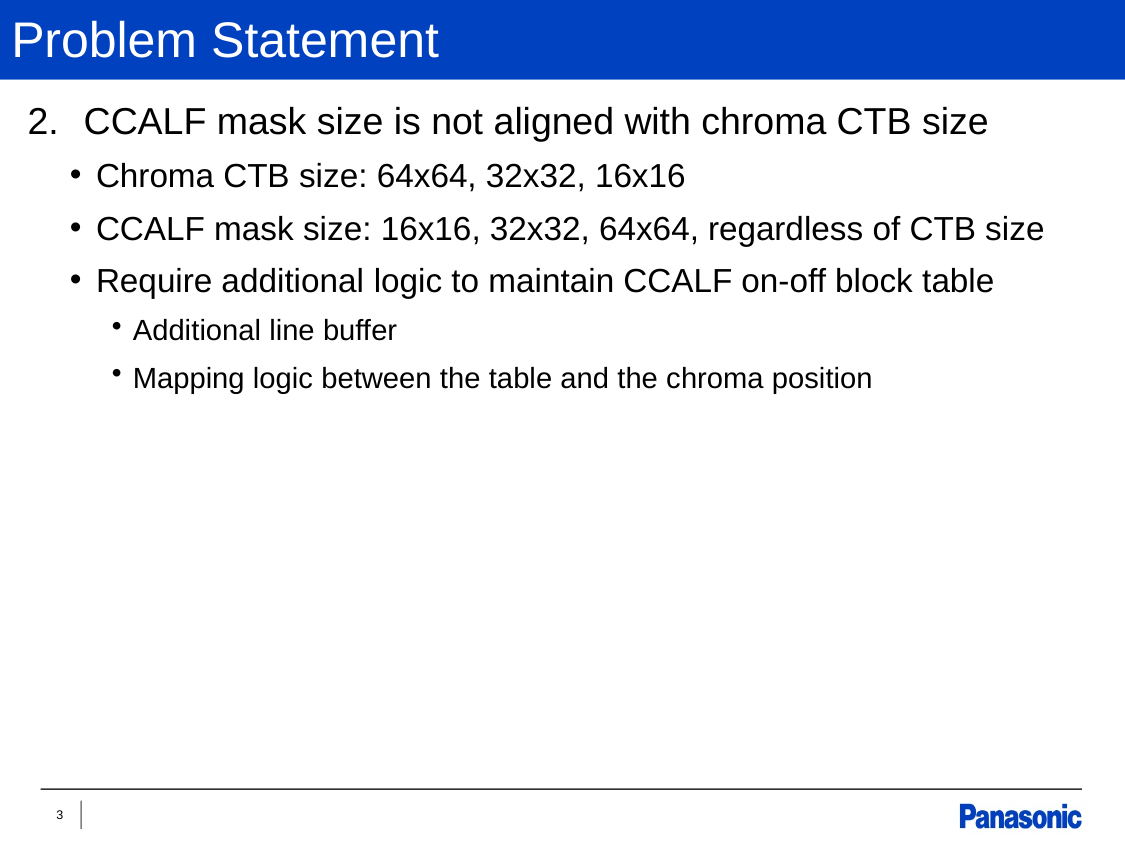

# Problem Statement
CCALF mask size is not aligned with chroma CTB size
Chroma CTB size: 64x64, 32x32, 16x16
CCALF mask size: 16x16, 32x32, 64x64, regardless of CTB size
Require additional logic to maintain CCALF on-off block table
Additional line buffer
Mapping logic between the table and the chroma position